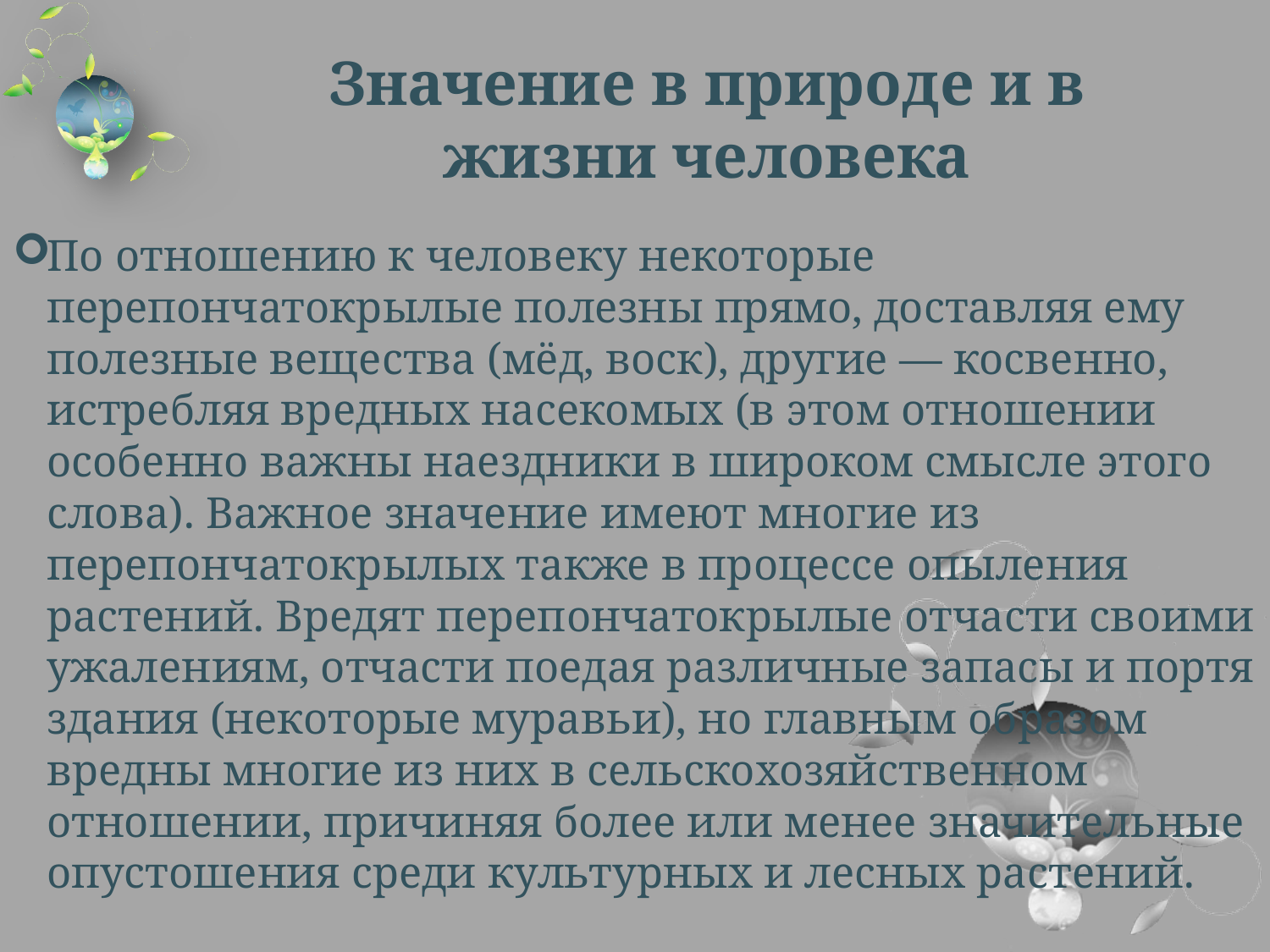

# Значение в природе и в жизни человека
По отношению к человеку некоторые перепончатокрылые полезны прямо, доставляя ему полезные вещества (мёд, воск), другие — косвенно, истребляя вредных насекомых (в этом отношении особенно важны наездники в широком смысле этого слова). Важное значение имеют многие из перепончатокрылых также в процессе опыления растений. Вредят перепончатокрылые отчасти своими ужалениям, отчасти поедая различные запасы и портя здания (некоторые муравьи), но главным образом вредны многие из них в сельскохозяйственном отношении, причиняя более или менее значительные опустошения среди культурных и лесных растений.